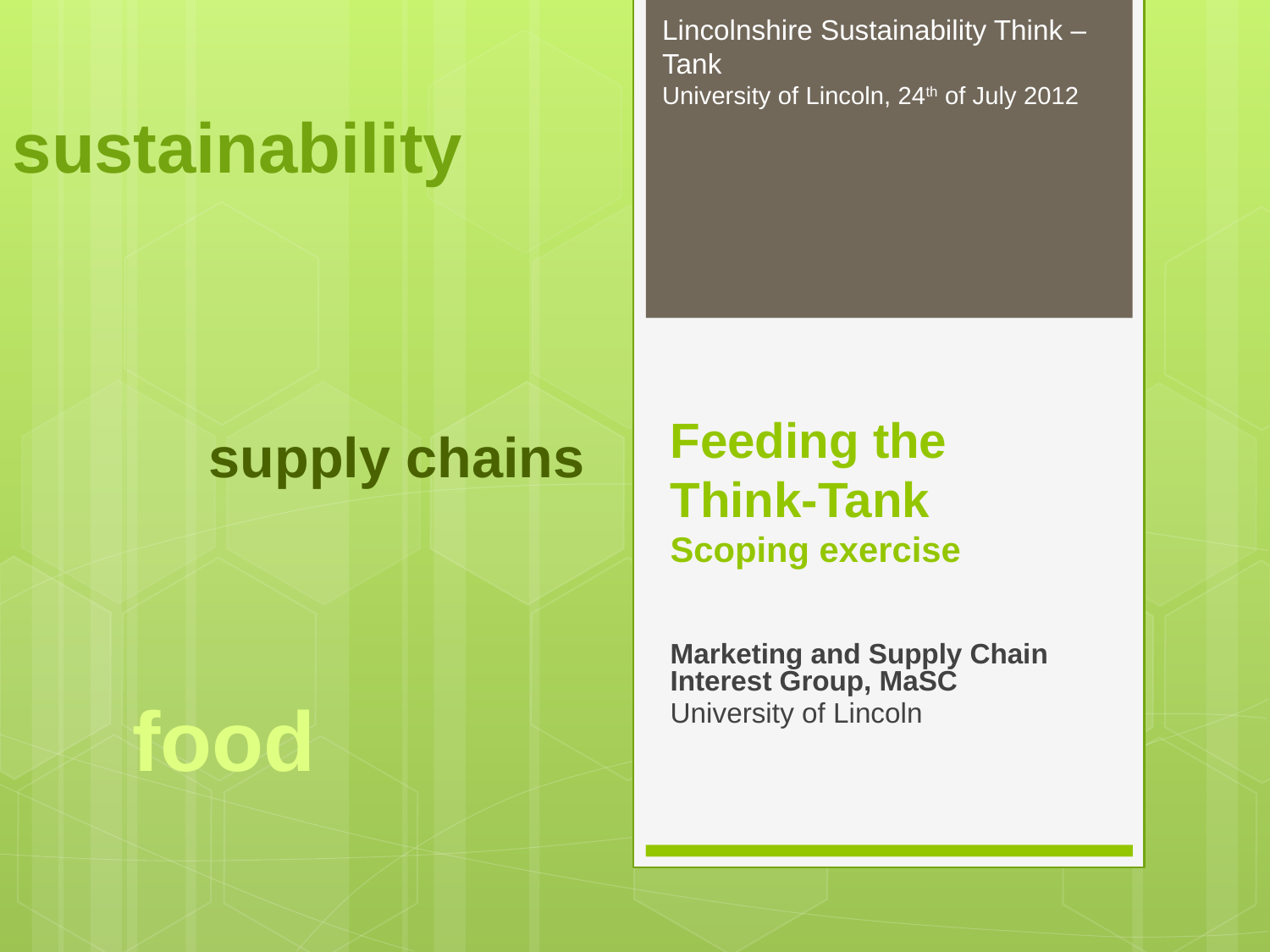

Lincolnshire Sustainability Think –Tank
University of Lincoln, 24th of July 2012
sustainability
# Feeding the Think-Tank Scoping exercise
supply chains
Marketing and Supply Chain Interest Group, MaSC
University of Lincoln
food